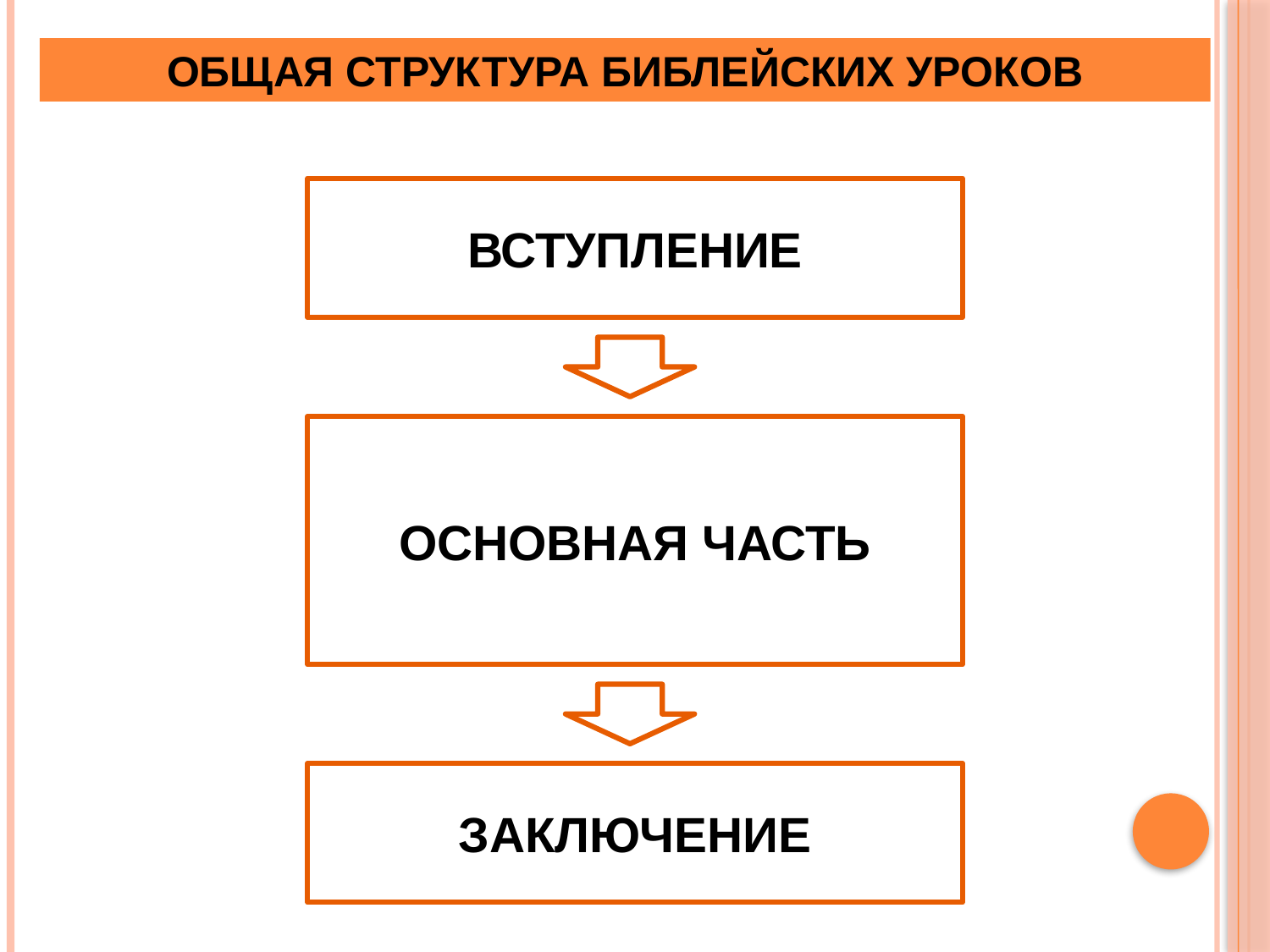

ОБЩАЯ СТРУКТУРА БИБЛЕЙСКИХ УРОКОВ
ВСТУПЛЕНИЕ

ОСНОВНАЯ ЧАСТЬ

ЗАКЛЮЧЕНИЕ